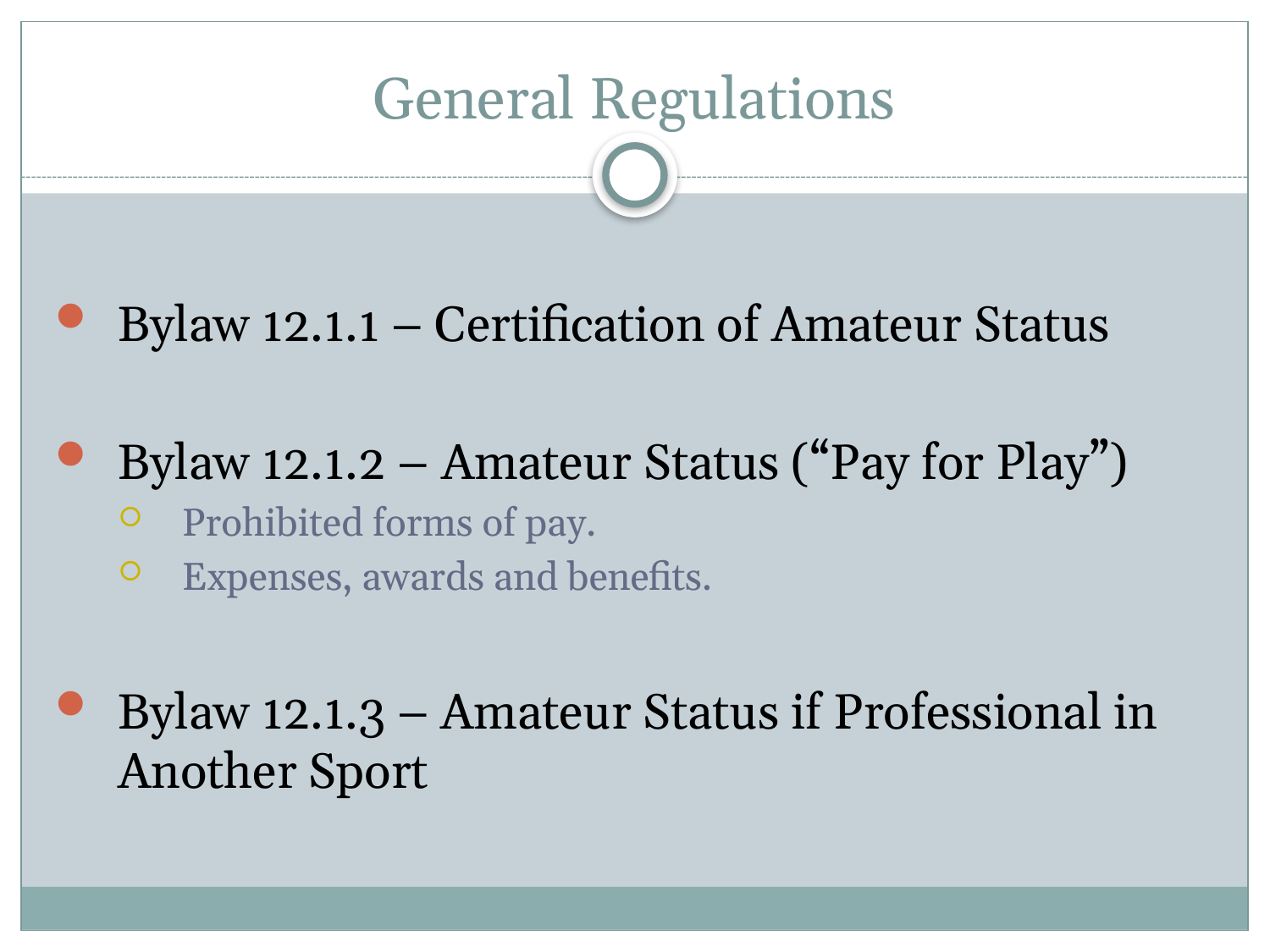

# General Regulations
Bylaw 12.1.1 – Certification of Amateur Status

Bylaw 12.1.2 – Amateur Status (“Pay for Play”)
Prohibited forms of pay.
Expenses, awards and benefits.

Bylaw 12.1.3 – Amateur Status if Professional in Another Sport